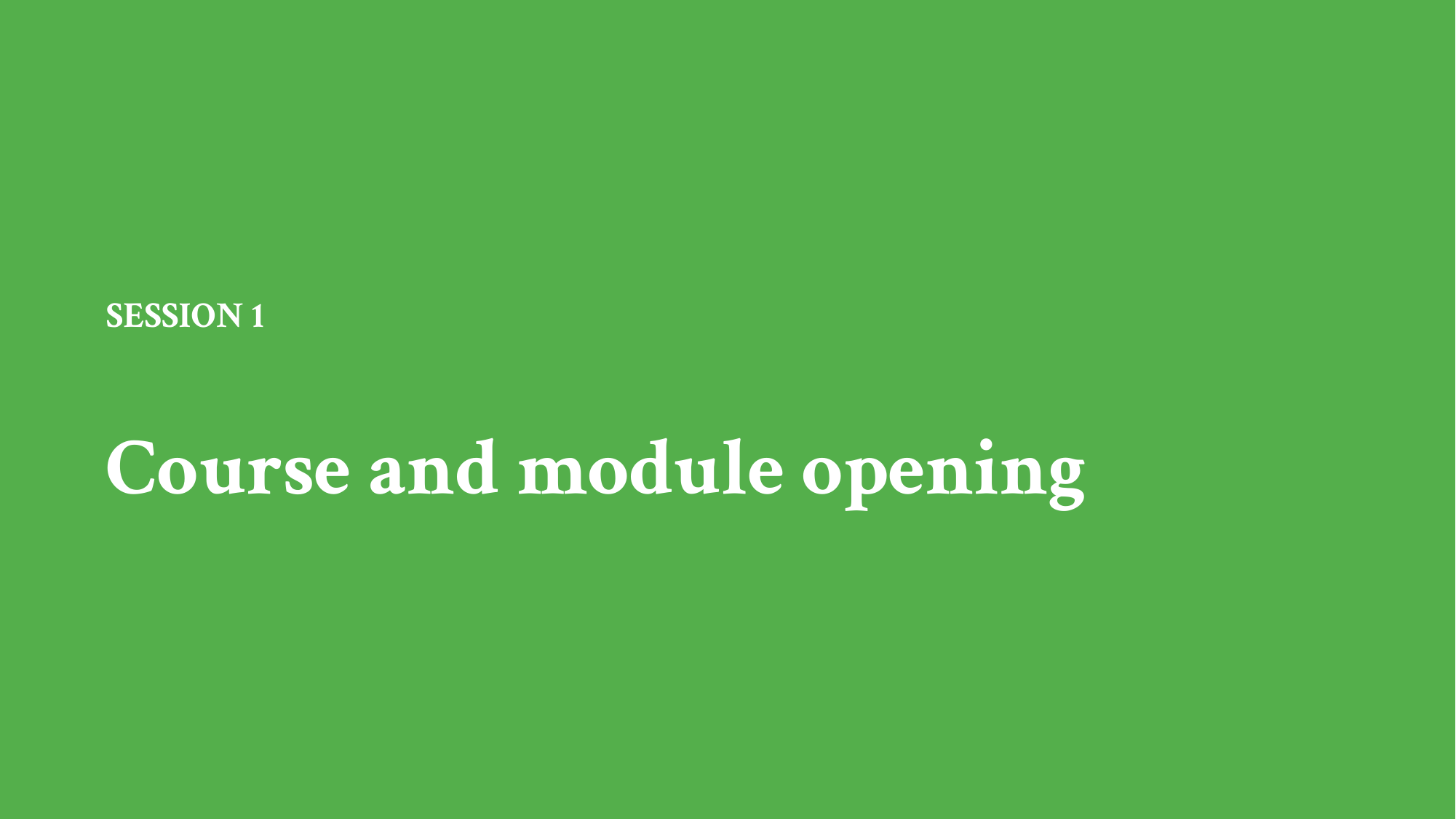

# SESSION 1 Course and module opening